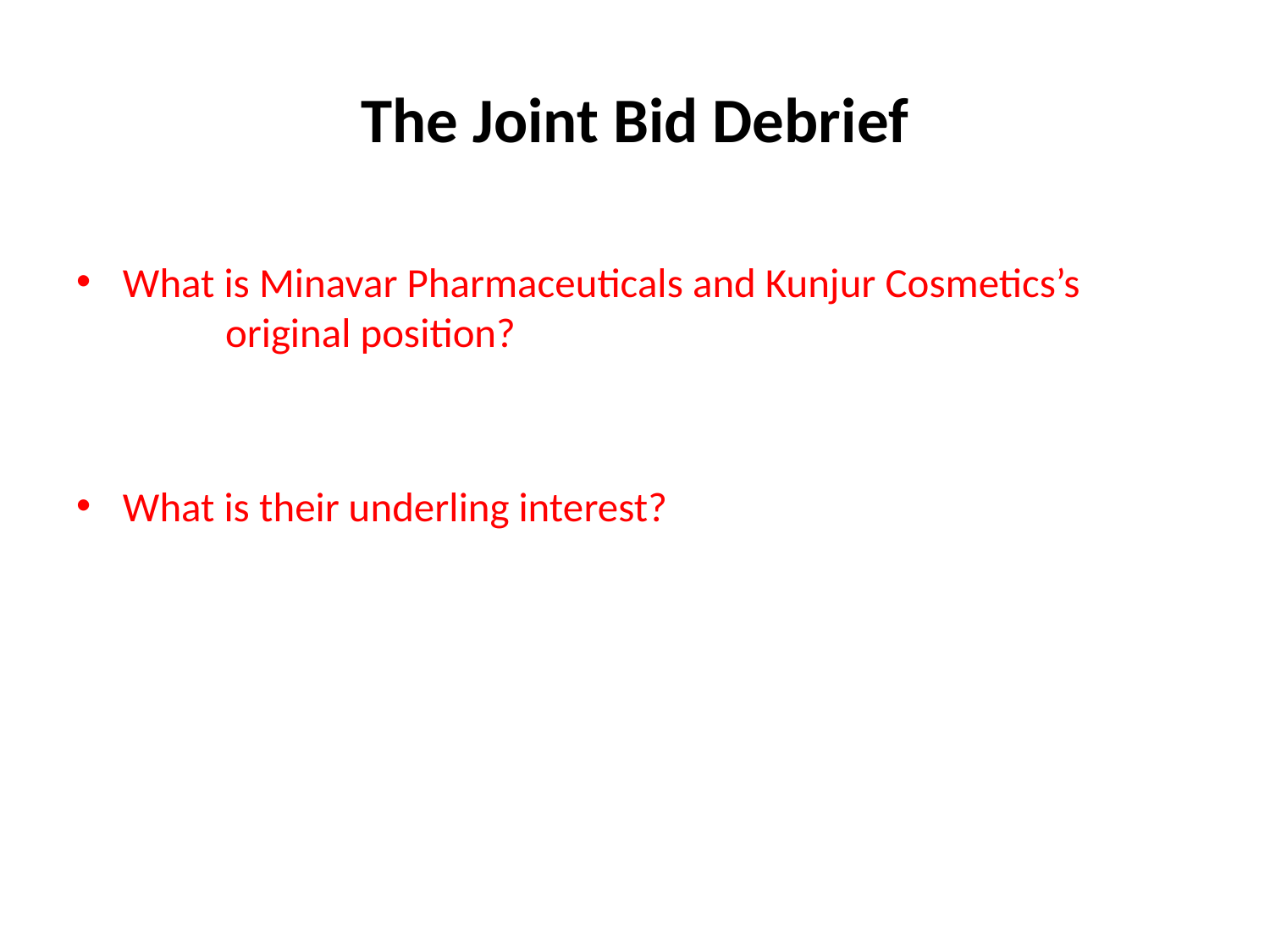

# The Joint Bid Debrief
What is Minavar Pharmaceuticals and Kunjur Cosmetics’s                        original position?
Each wants all 100 fruits = distributive negotiation

What is their underling interest?
Developing their respective products

These interests are not actually opposed, they can reach an integrative solution and both have what they want

Why did (or didn’t you) reach the solution?